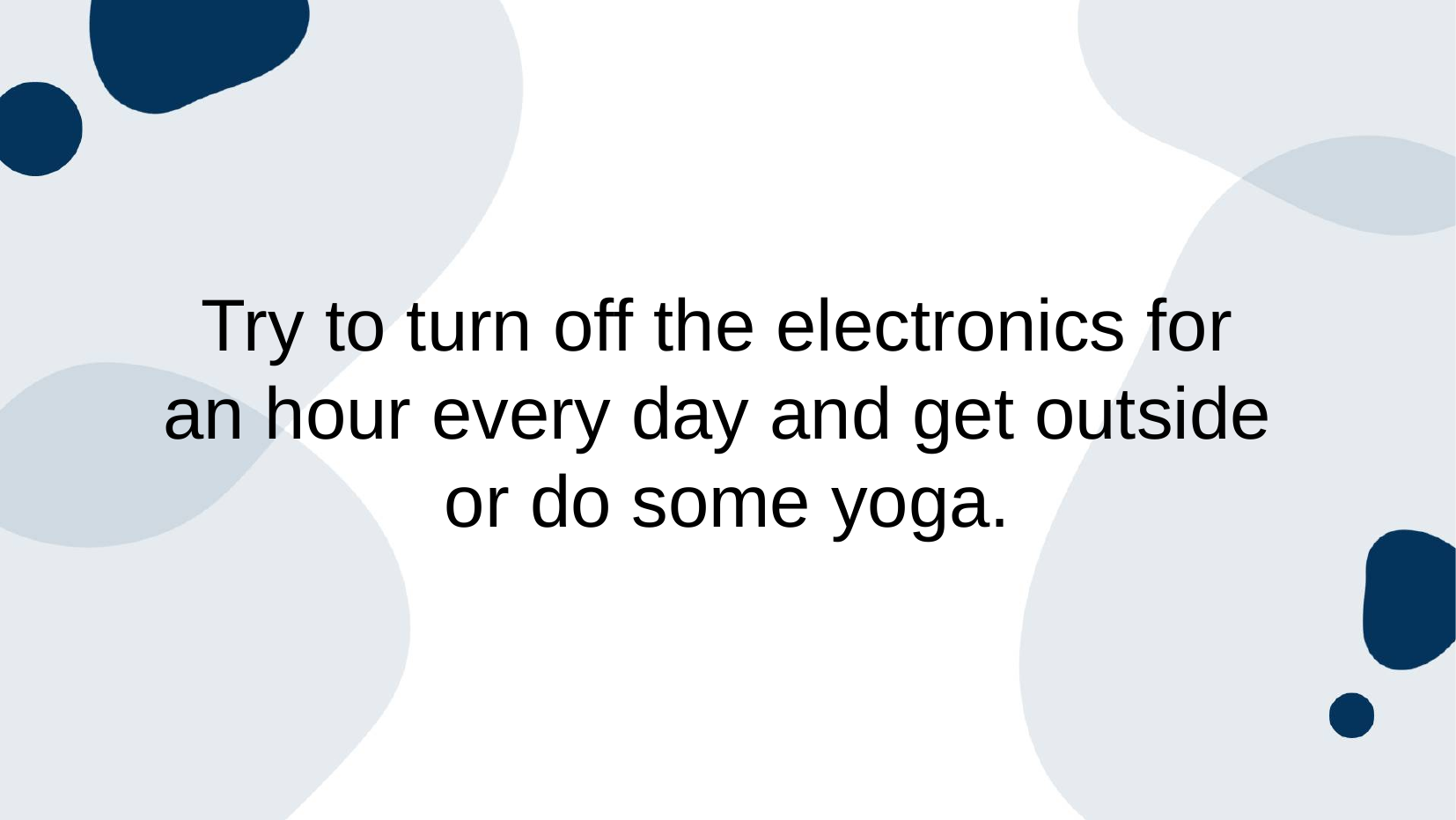

Try to turn off the electronics for
an hour every day and get outside
or do some yoga.